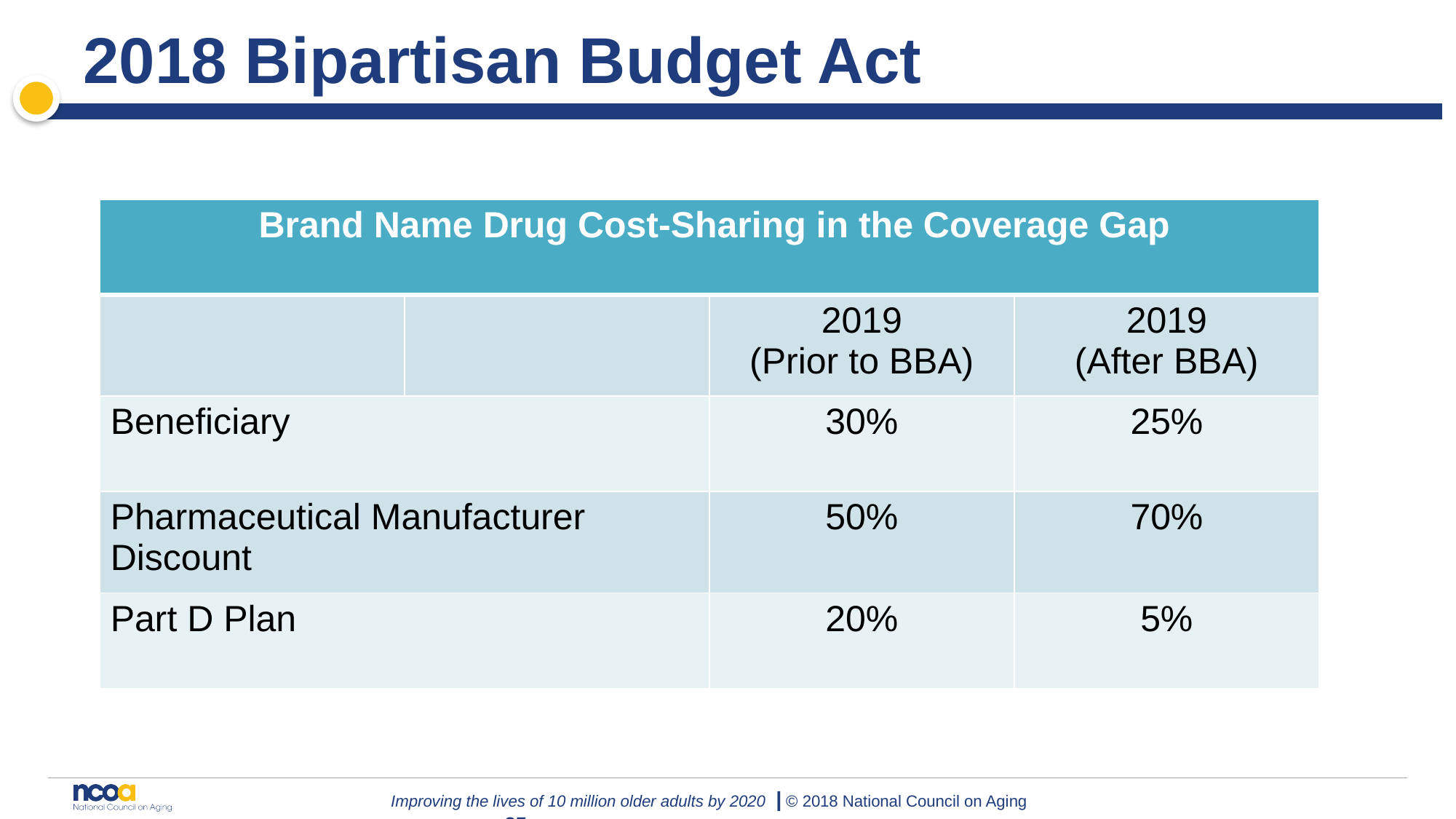

# 2018 Bipartisan Budget Act
| Brand Name Drug Cost-Sharing in the Coverage Gap |  |  |  |
| --- | --- | --- | --- |
|  |  | 2019 (Prior to BBA) | 2019 (After BBA) |
| Beneficiary |  | 30% | 25% |
| Pharmaceutical Manufacturer Discount |  | 50% | 70% |
| Part D Plan |  | 20% | 5% |